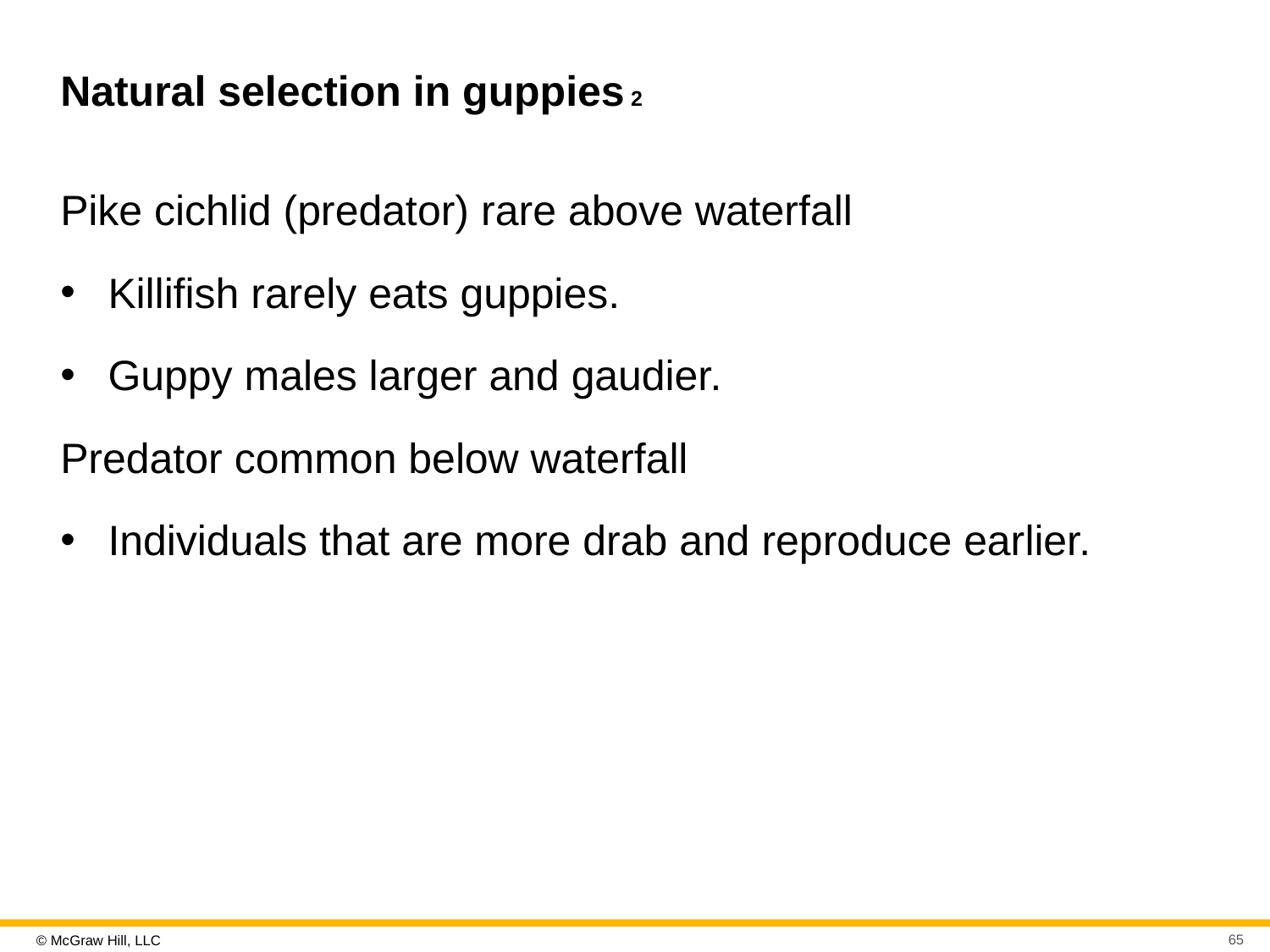

# Natural selection in guppies 2
Pike cichlid (predator) rare above waterfall
Killifish rarely eats guppies.
Guppy males larger and gaudier.
Predator common below waterfall
Individuals that are more drab and reproduce earlier.
65